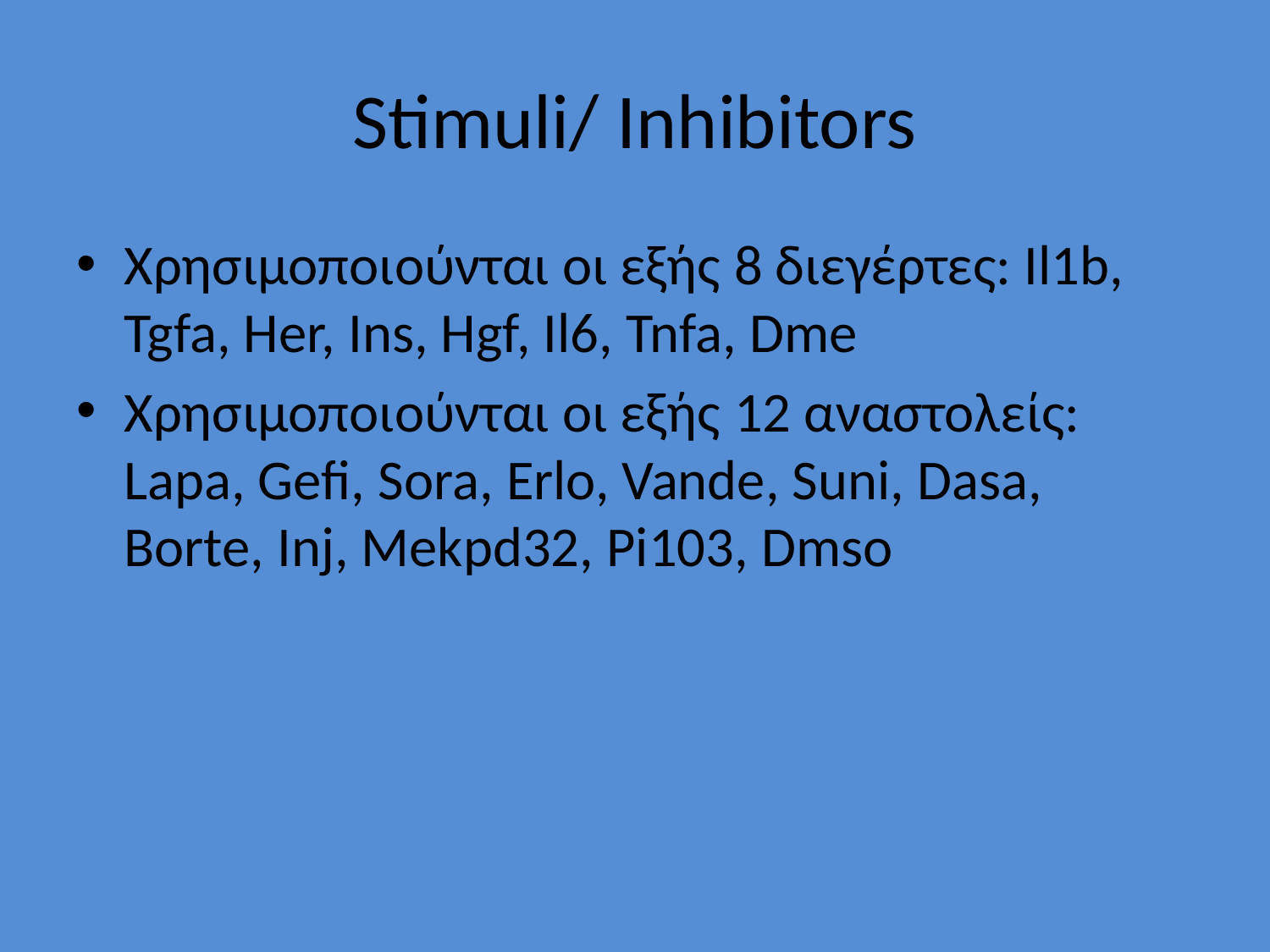

# Stimuli/ Inhibitors
Χρησιμοποιούνται οι εξής 8 διεγέρτες: Il1b, Tgfa, Her, Ins, Hgf, Il6, Tnfa, Dme
Χρησιμοποιούνται οι εξής 12 αναστολείς: Lapa, Gefi, Sora, Erlo, Vande, Suni, Dasa, Borte, Inj, Mekpd32, Pi103, Dmso